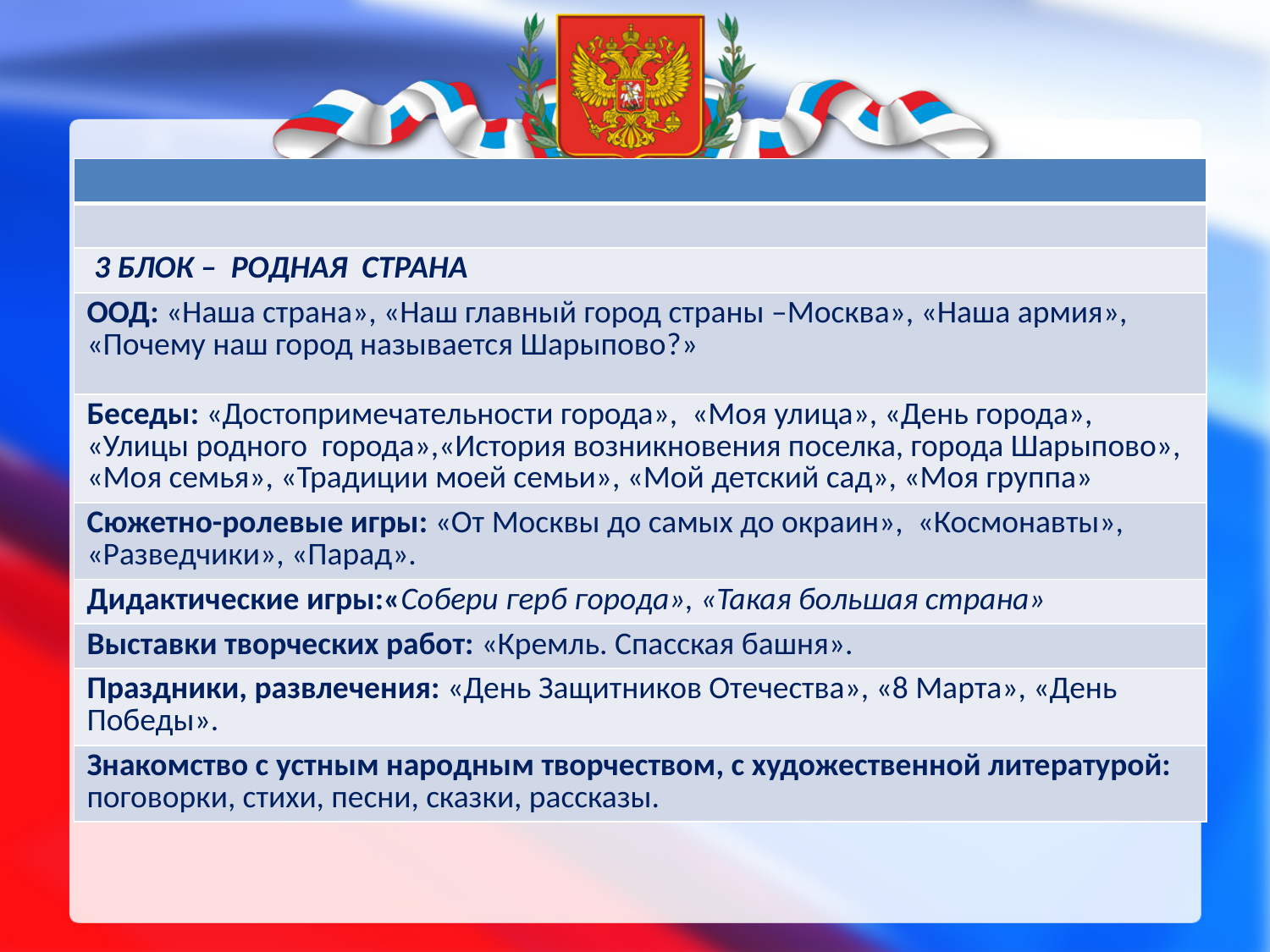

|  |
| --- |
|  |
| 3 БЛОК – РОДНАЯ СТРАНА |
| ООД: «Наша страна», «Наш главный город страны –Москва», «Наша армия», «Почему наш город называется Шарыпово?» |
| Беседы: «Достопримечательности города», «Моя улица», «День города», «Улицы родного города»,«История возникновения поселка, города Шарыпово», «Моя семья», «Традиции моей семьи», «Мой детский сад», «Моя группа» |
| Сюжетно-ролевые игры: «От Москвы до самых до окраин», «Космонавты», «Разведчики», «Парад». |
| Дидактические игры:«Собери герб города», «Такая большая страна» |
| Выставки творческих работ: «Кремль. Спасская башня». |
| Праздники, развлечения: «День Защитников Отечества», «8 Марта», «День Победы». |
| Знакомство с устным народным творчеством, с художественной литературой: поговорки, стихи, песни, сказки, рассказы. |